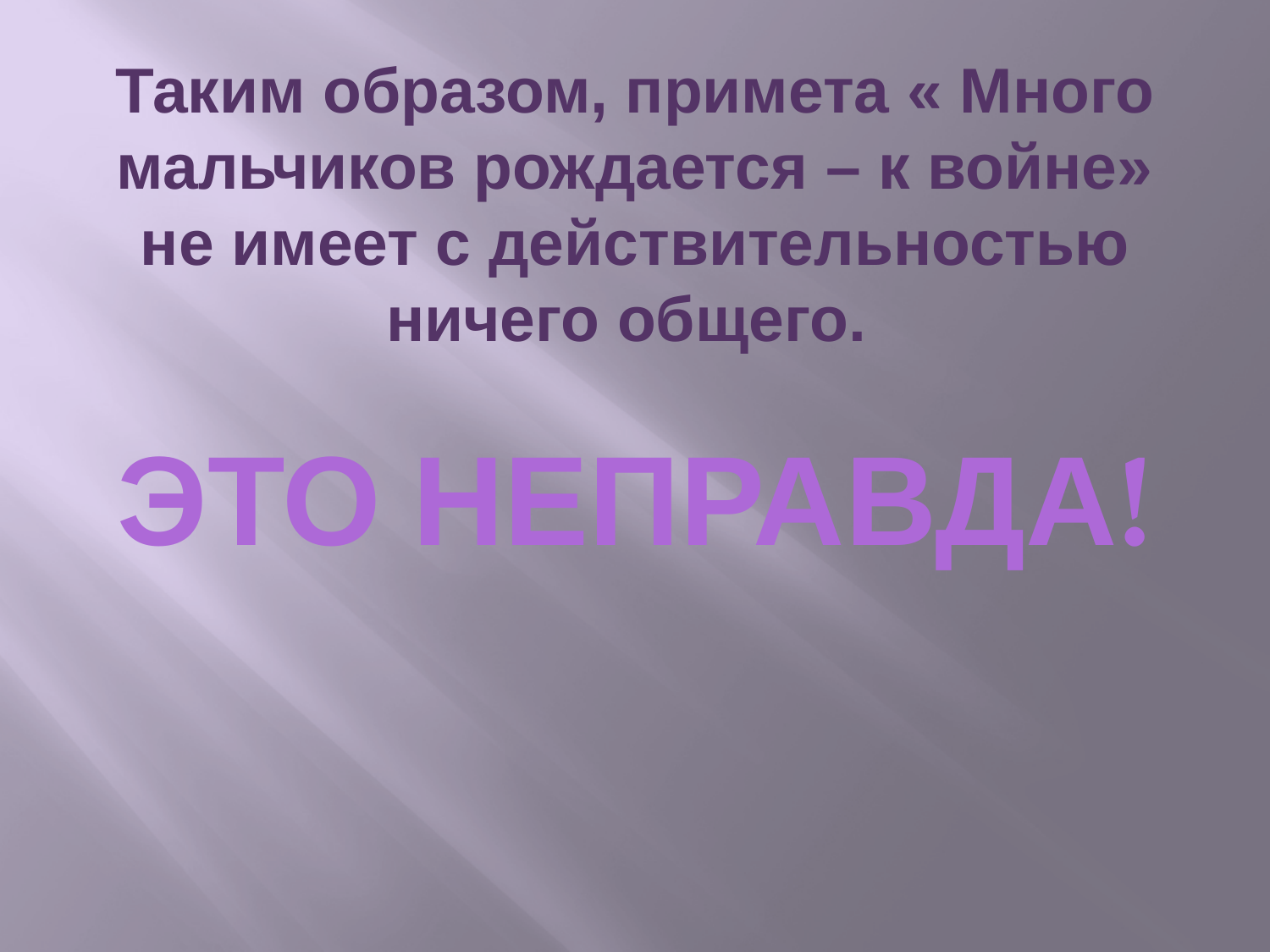

# Таким образом, примета « Много мальчиков рождается – к войне» не имеет с действительностью ничего общего.

ЭТО НЕПРАВДА!